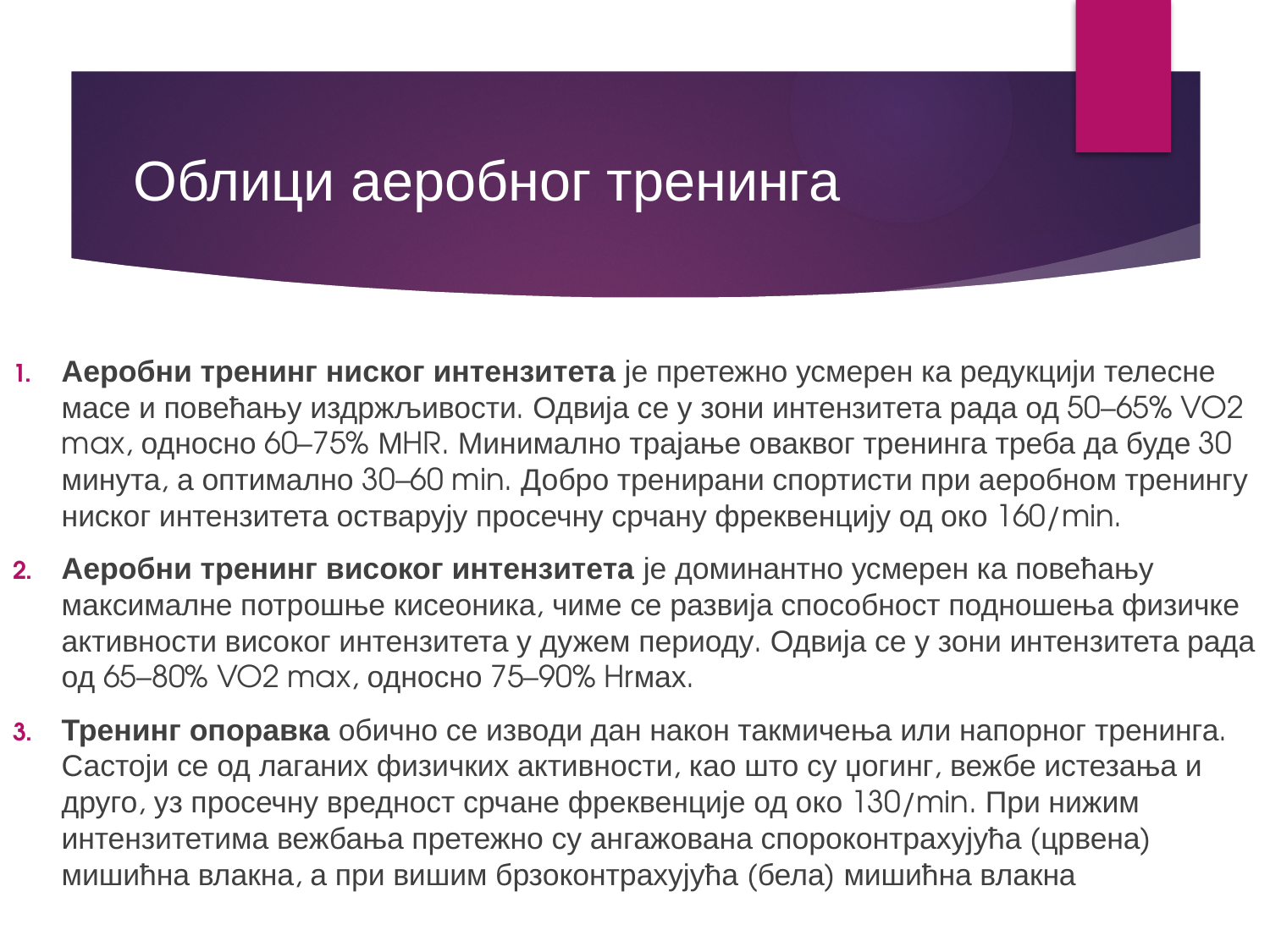

# Облици аеробног тренинга
Аеробни тренинг ниског интензитета је претежно усмерен ка редукцији телесне масе и повећању издржљивости. Одвија се у зони интензитета рада од 50–65% VO2 max, односно 60–75% МHR. Минимално трајање оваквог тренинга треба да буде 30 минута, а оптимално 30–60 min. Добро тренирани спортисти при аеробном тренингу ниског интензитета остварују просечну срчану фреквенцију од око 160/min.
Аеробни тренинг високог интензитета је доминантно усмерен ка повећању максималне потрошње кисеоника, чиме се развија способност подношења физичке активности високог интензитета у дужем периоду. Одвија се у зони интензитета рада од 65–80% VO2 max, односно 75–90% Hrмах.
Тренинг опоравка обично се изводи дан након такмичења или напорног тренинга. Састоји се од лаганих физичких активности, као што су џогинг, вежбе истезања и друго, уз просечну вредност срчане фреквенције од око 130/min. При нижим интензитетима вежбања претежно су ангажована спороконтрахујућа (црвена) мишићна влакна, а при вишим брзоконтрахујућа (бела) мишићна влакна